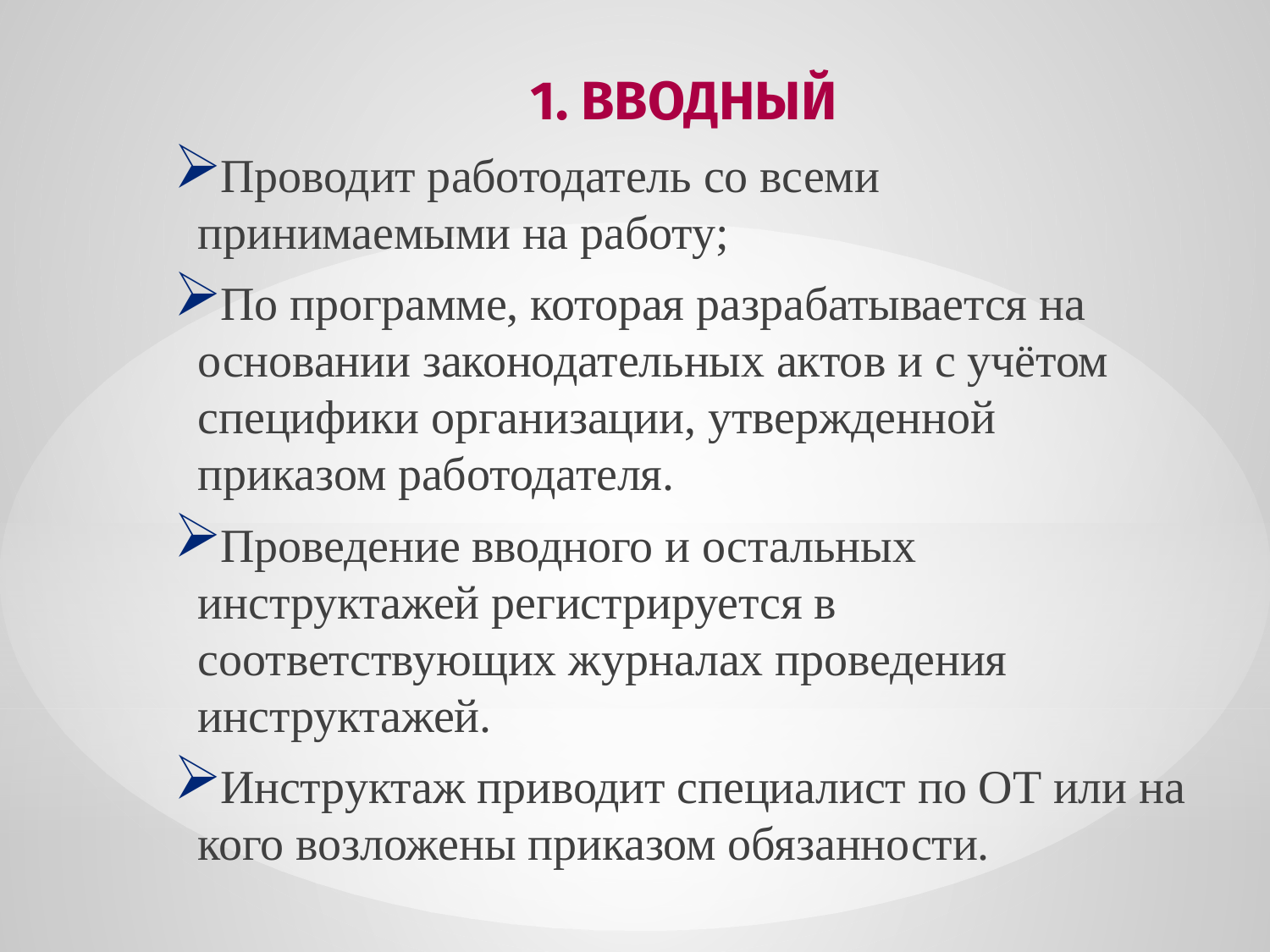

1. ВВОДНЫЙ
Проводит работодатель со всеми принимаемыми на работу;
По программе, которая разрабатывается на основании законодательных актов и с учётом специфики организации, утвержденной приказом работодателя.
Проведение вводного и остальных инструктажей регистрируется в соответствующих журналах проведения инструктажей.
Инструктаж приводит специалист по ОТ или на кого возложены приказом обязанности.